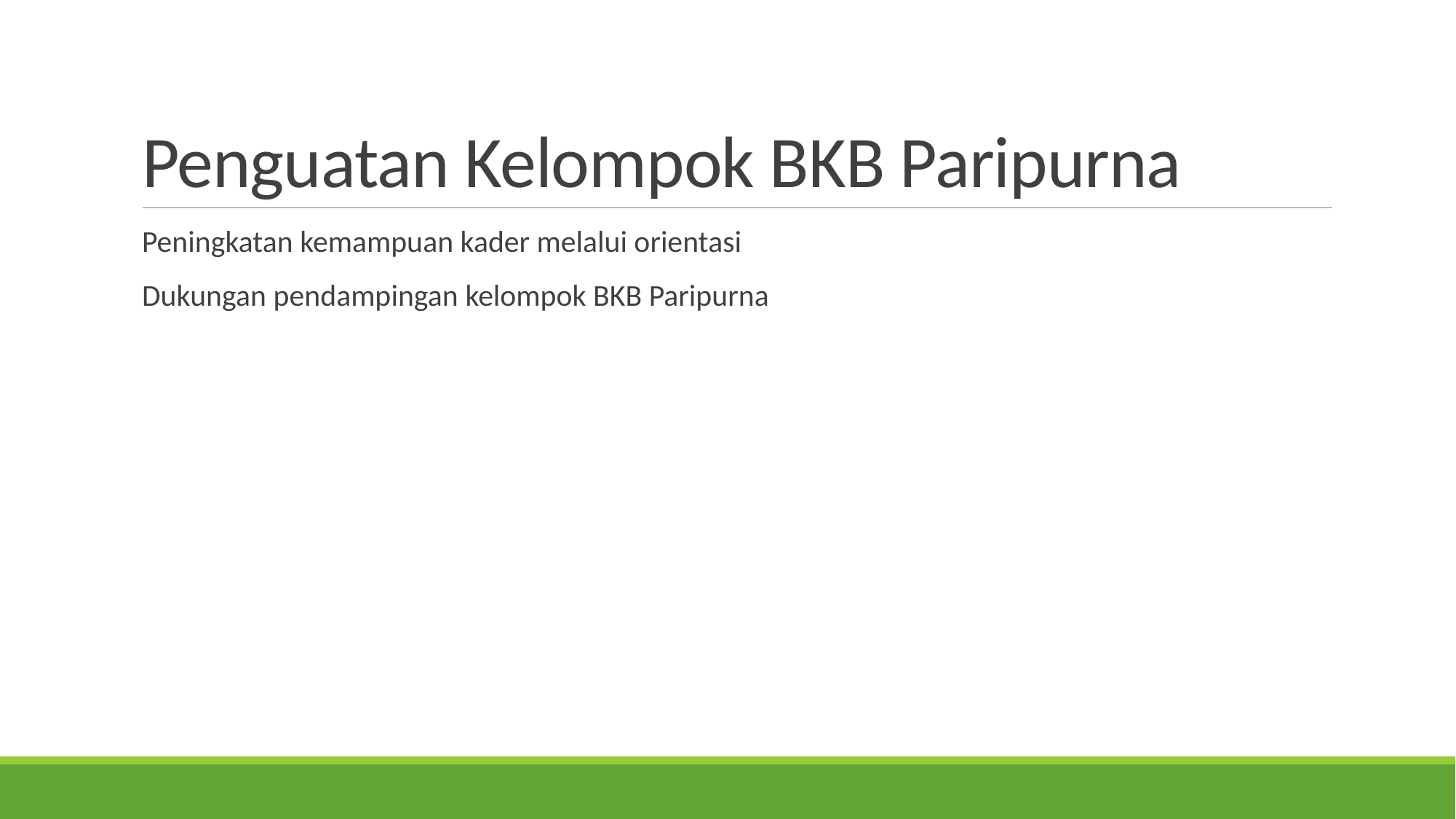

# Penguatan Kelompok BKB Paripurna
Peningkatan kemampuan kader melalui orientasi
Dukungan pendampingan kelompok BKB Paripurna